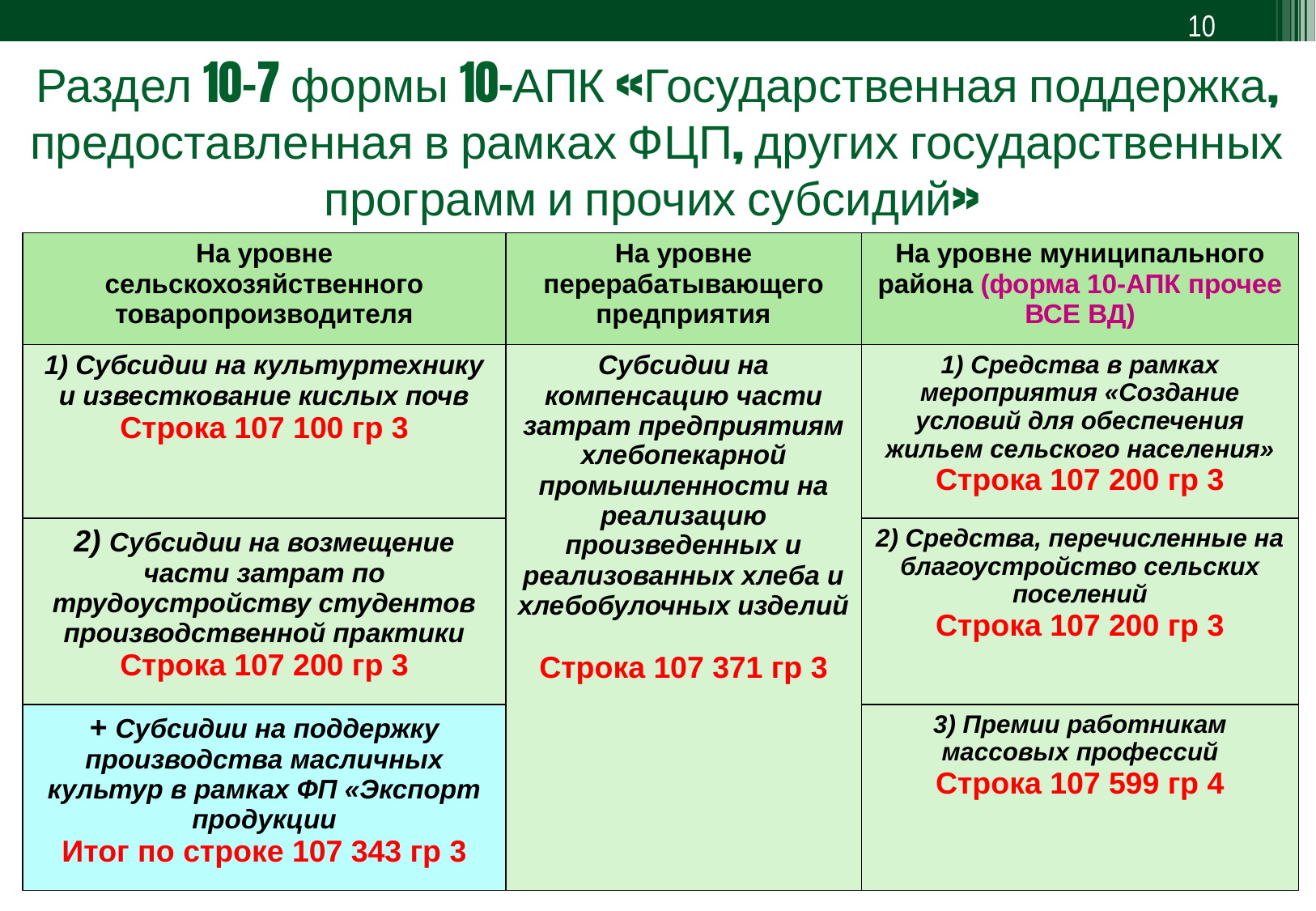

10
Раздел 10-7 формы 10-АПК «Государственная поддержка, предоставленная в рамках ФЦП, других государственных программ и прочих субсидий»
| На уровне сельскохозяйственного товаропроизводителя | На уровне перерабатывающего предприятия | На уровне муниципального района (форма 10-АПК прочее ВСЕ ВД) |
| --- | --- | --- |
| 1) Субсидии на культуртехнику и известкование кислых почв Строка 107 100 гр 3 | Субсидии на компенсацию части затрат предприятиям хлебопекарной промышленности на реализацию произведенных и реализованных хлеба и хлебобулочных изделий Строка 107 371 гр 3 | 1) Средства в рамках мероприятия «Создание условий для обеспечения жильем сельского населения» Строка 107 200 гр 3 |
| 2) Субсидии на возмещение части затрат по трудоустройству студентов производственной практики Строка 107 200 гр 3 |  | 2) Средства, перечисленные на благоустройство сельских поселений Строка 107 200 гр 3 |
| + Субсидии на поддержку производства масличных культур в рамках ФП «Экспорт продукции Итог по строке 107 343 гр 3 |  | 3) Премии работникам массовых профессий Строка 107 599 гр 4 |